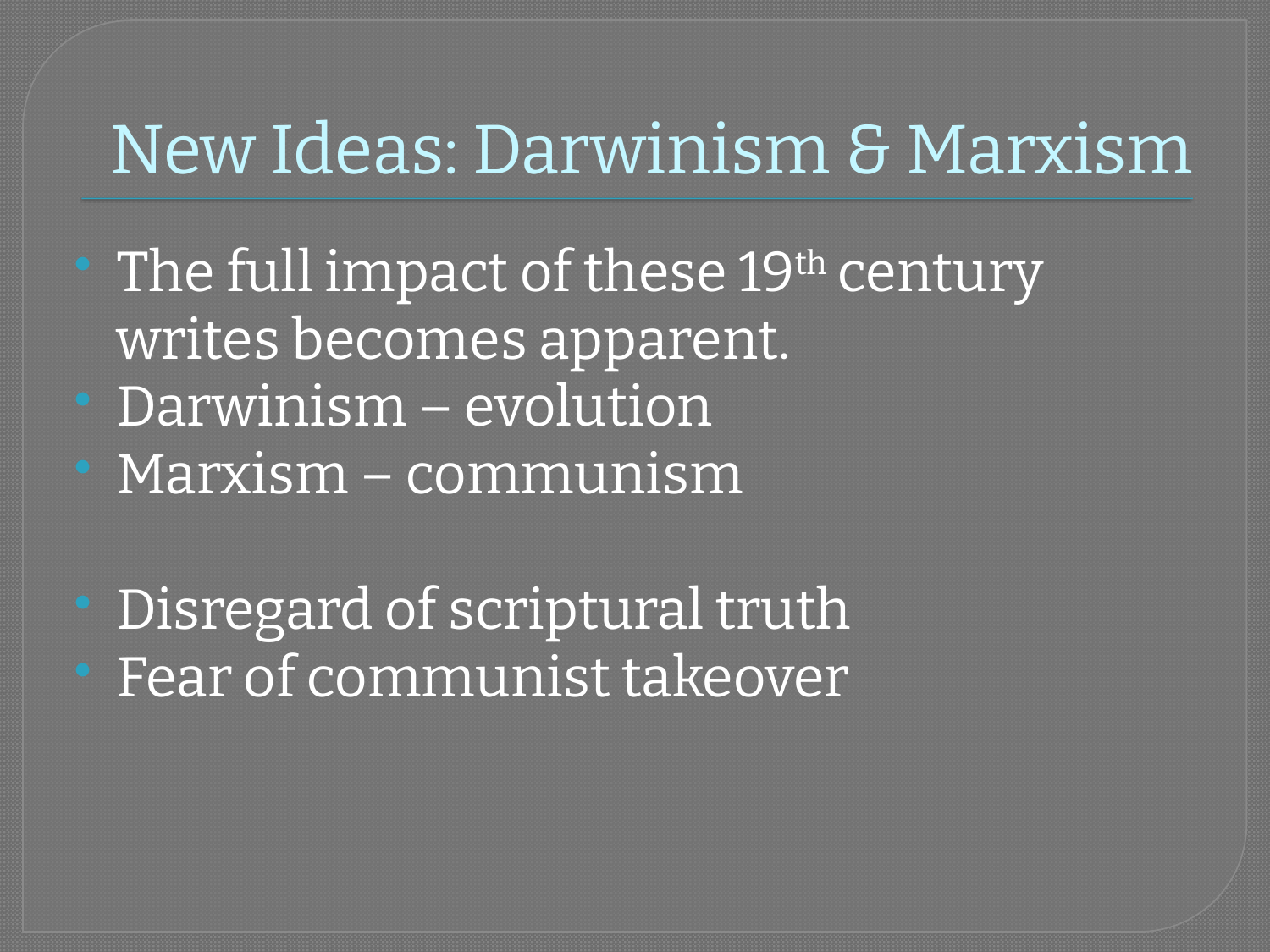

# New Ideas: Darwinism & Marxism
The full impact of these 19th century writes becomes apparent.
Darwinism – evolution
Marxism – communism

Disregard of scriptural truth
Fear of communist takeover